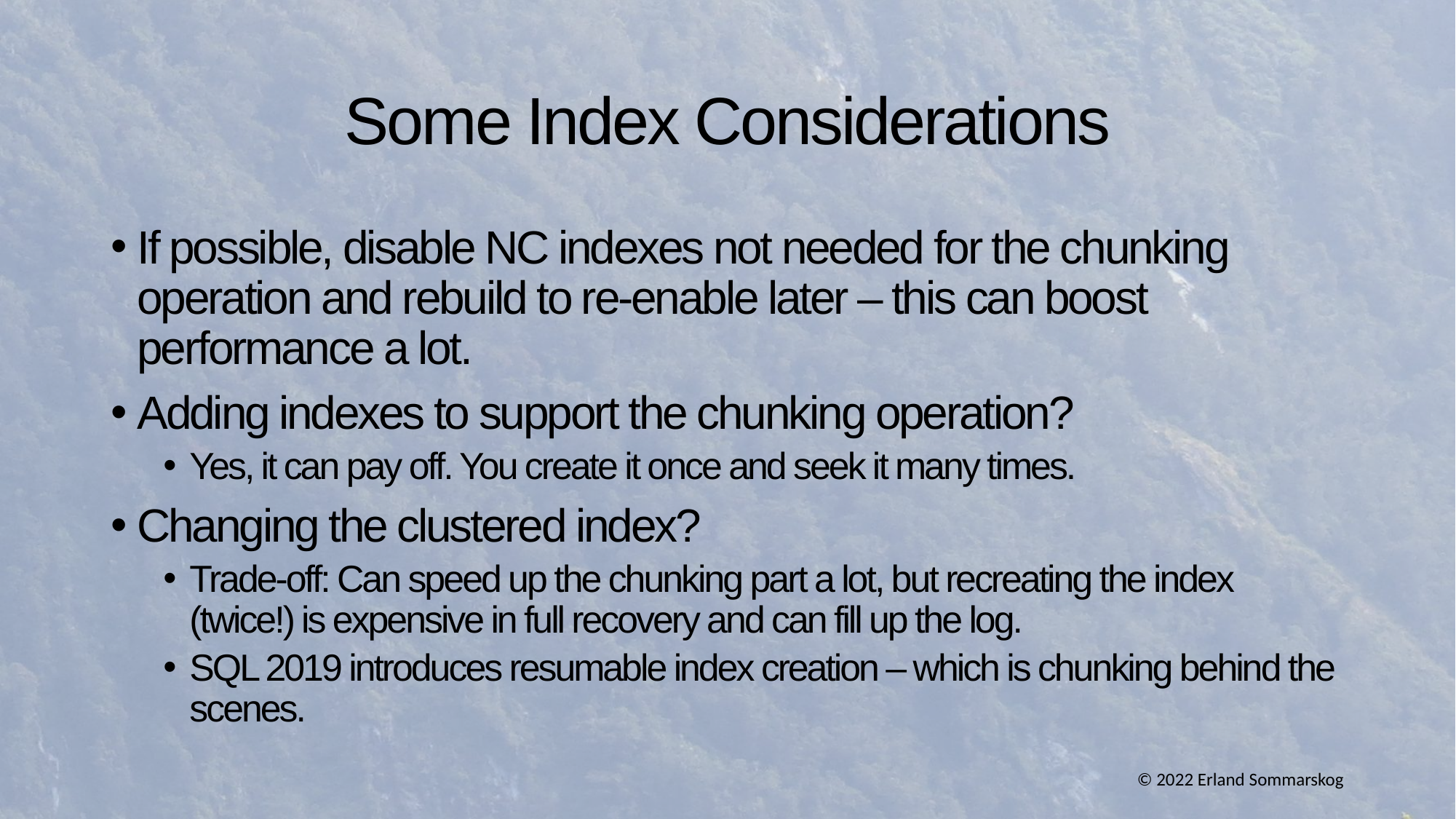

# Some Index Considerations
If possible, disable NC indexes not needed for the chunking operation and rebuild to re-enable later – this can boost performance a lot.
Adding indexes to support the chunking operation?
Yes, it can pay off. You create it once and seek it many times.
Changing the clustered index?
Trade-off: Can speed up the chunking part a lot, but recreating the index (twice!) is expensive in full recovery and can fill up the log.
SQL 2019 introduces resumable index creation – which is chunking behind the scenes.
© 2022 Erland Sommarskog